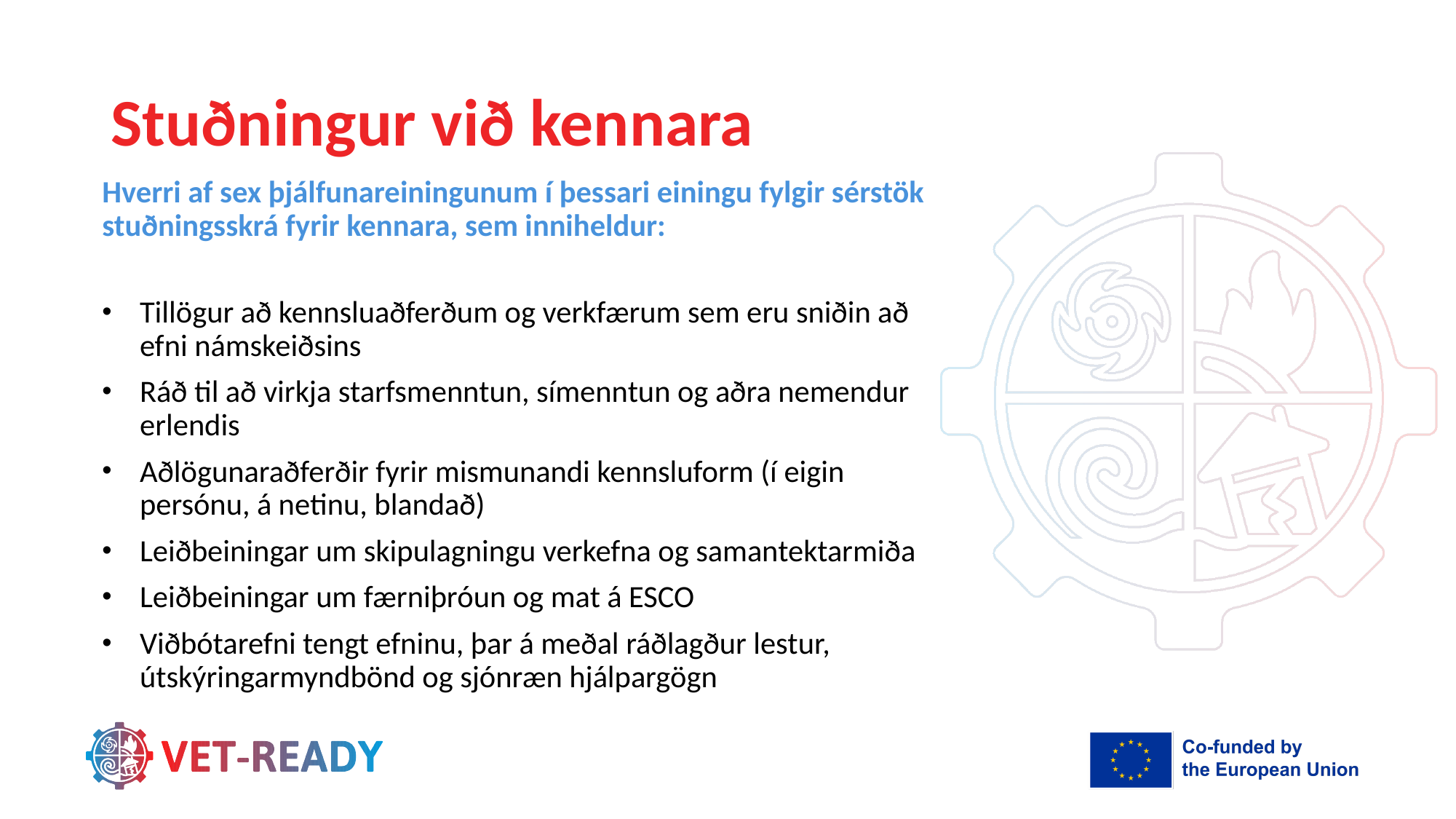

# Stuðningur við kennara
Hverri af sex þjálfunareiningunum í þessari einingu fylgir sérstök stuðningsskrá fyrir kennara, sem inniheldur:

Tillögur að kennsluaðferðum og verkfærum sem eru sniðin að efni námskeiðsins
Ráð til að virkja starfsmenntun, símenntun og aðra nemendur erlendis
Aðlögunaraðferðir fyrir mismunandi kennsluform (í eigin persónu, á netinu, blandað)
Leiðbeiningar um skipulagningu verkefna og samantektarmiða
Leiðbeiningar um færniþróun og mat á ESCO
Viðbótarefni tengt efninu, þar á meðal ráðlagður lestur, útskýringarmyndbönd og sjónræn hjálpargögn